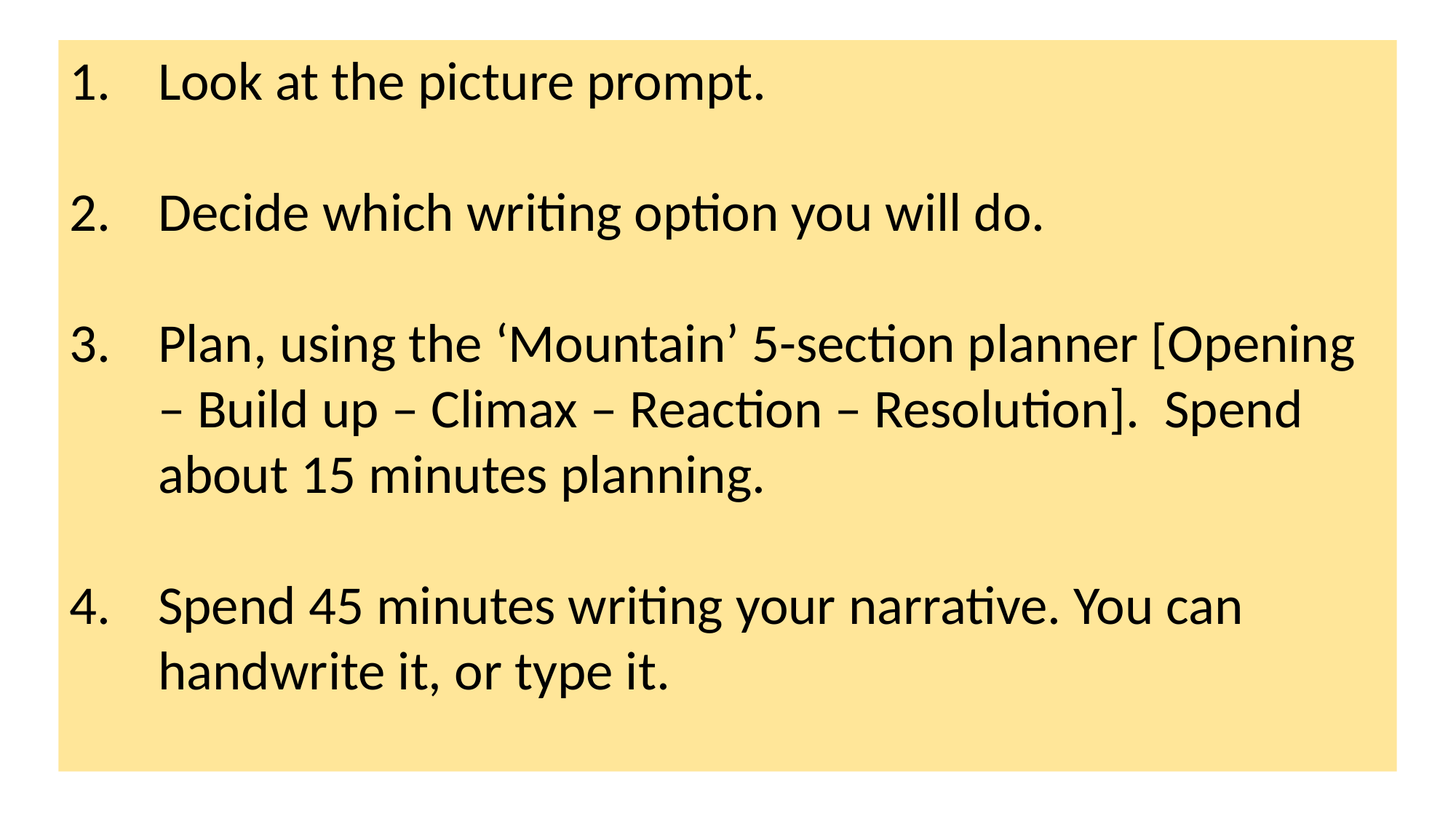

Look at the picture prompt.

Decide which writing option you will do.

Plan, using the ‘Mountain’ 5-section planner [Opening – Build up – Climax – Reaction – Resolution].  Spend about 15 minutes planning.

Spend 45 minutes writing your narrative. You can handwrite it, or type it.